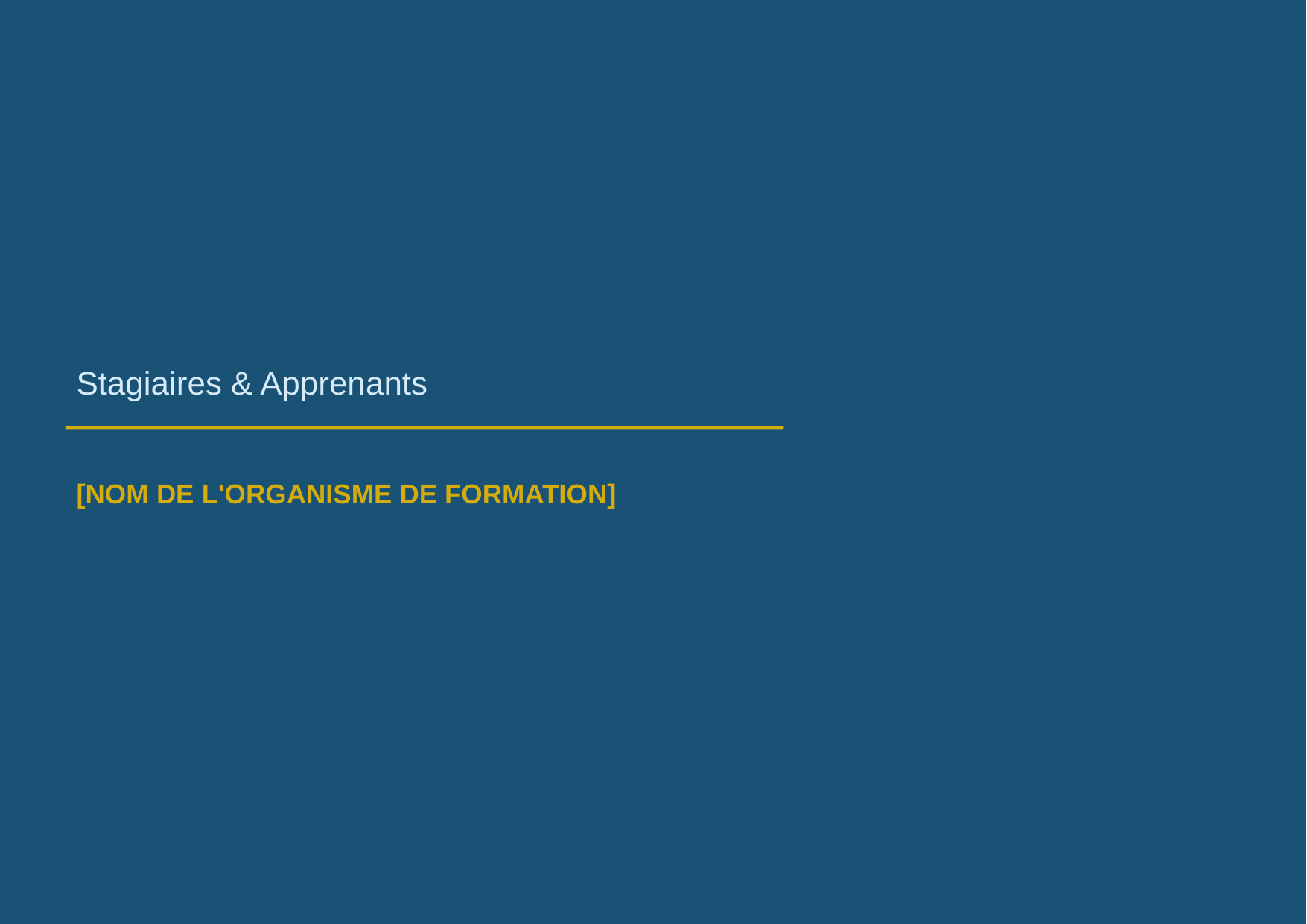

Stagiaires & Apprenants

[NOM DE L'ORGANISME DE FORMATION]